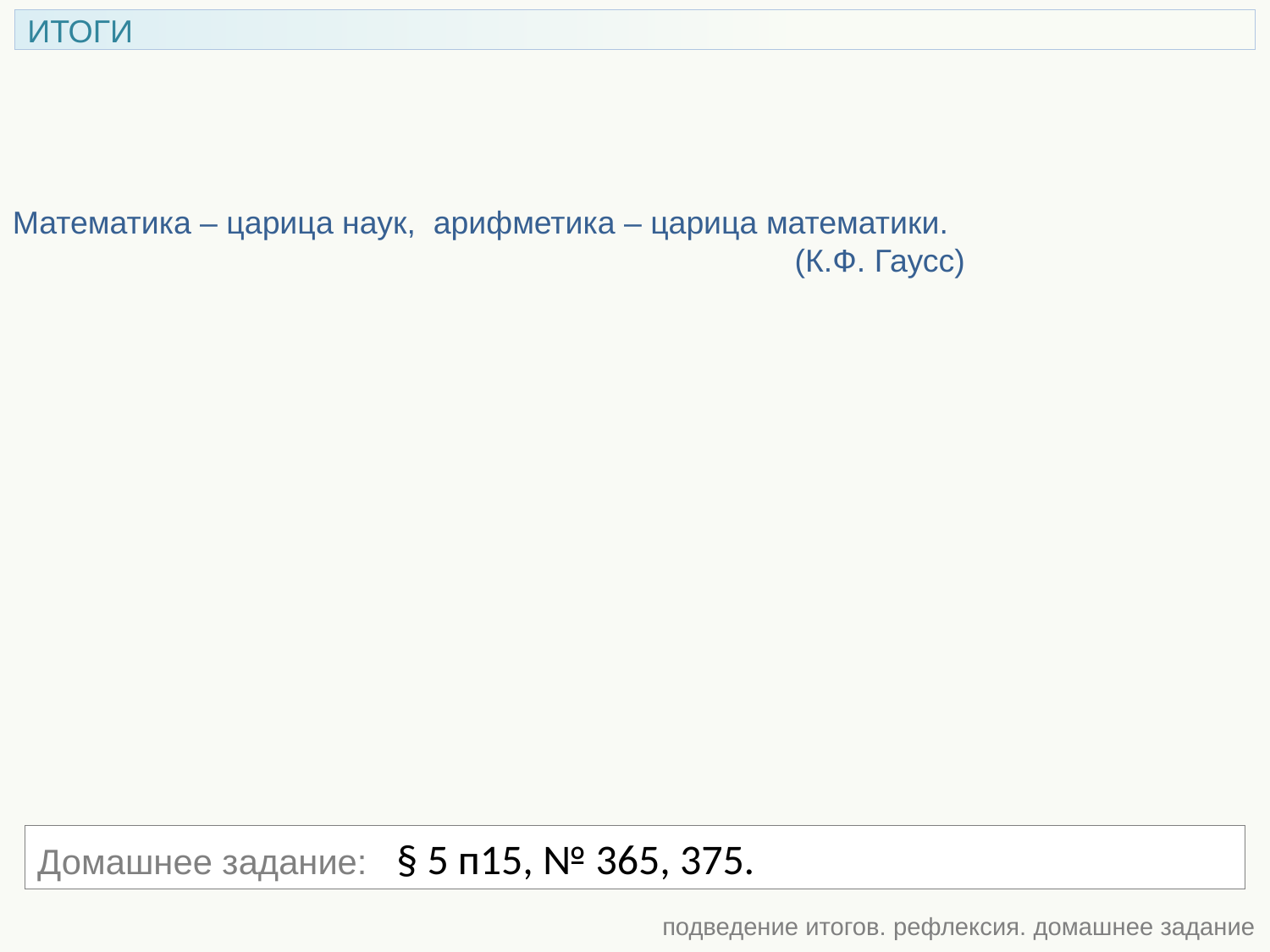

ИТОГИ
Математика – царица наук,  арифметика – царица математики.
                                                                                        (К.Ф. Гаусс)
Домашнее задание:   § 5 п15, № 365, 375.
подведение итогов. рефлексия. домашнее задание